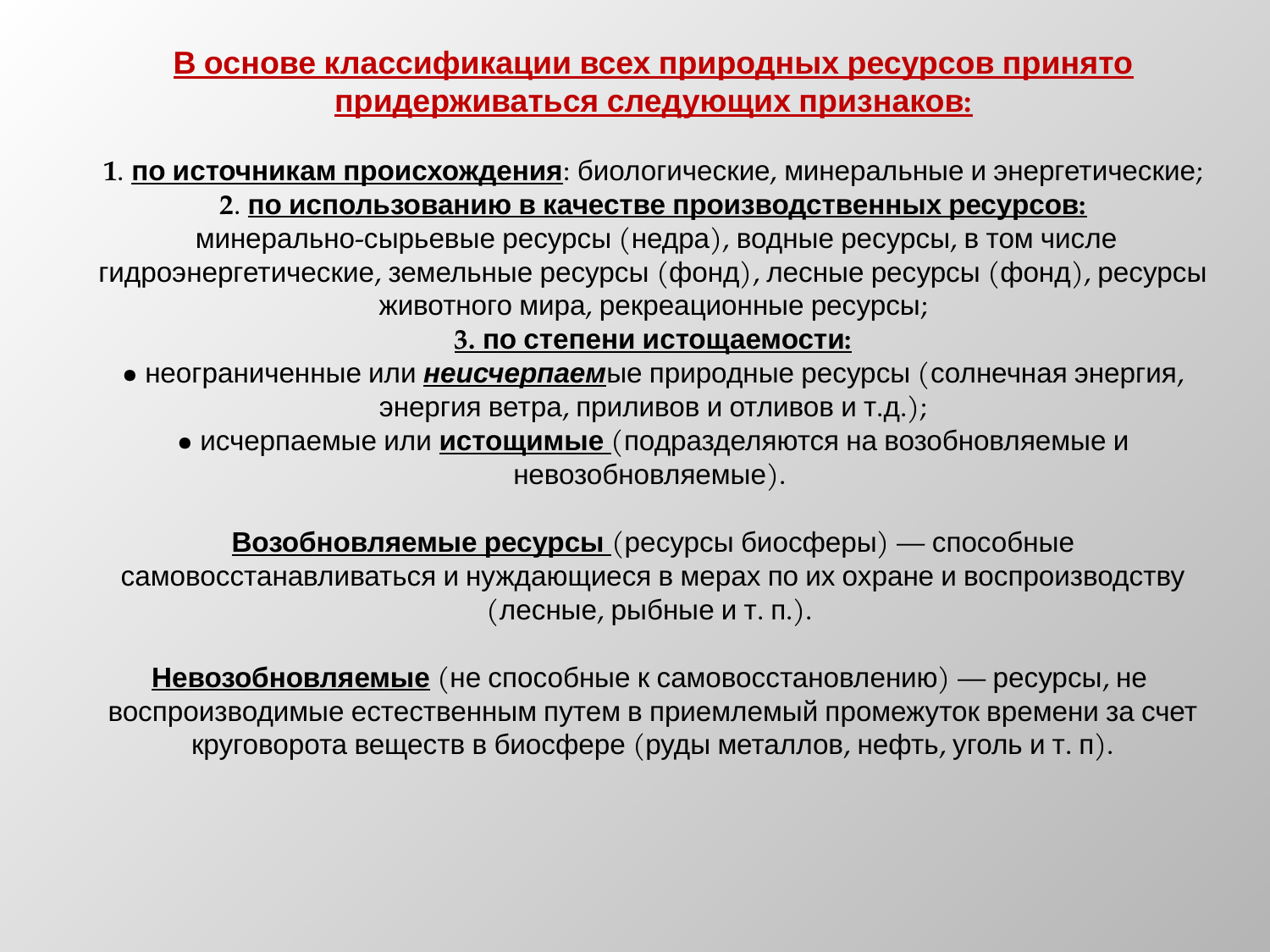

В основе классификации всех природных ресурсов принято придерживаться следующих признаков:

1. по источникам происхождения: биологические, минеральные и энергетические;
2. по использованию в качестве производственных ресурсов:
 минерально-сырьевые ресурсы (недра), водные ресурсы, в том числе гидроэнергетические, земельные ресурсы (фонд), лесные ресурсы (фонд), ресурсы животного мира, рекреационные ресурсы;
3. по степени истощаемости:
• неограниченные или неисчерпаемые природные ресурсы (солнечная энергия, энергия ветра, приливов и отливов и т.д.);
• исчерпаемые или истощимые (подразделяются на возобновляемые и невозобновляемые).

Возобновляемые ресурсы (ресурсы биосферы) — способные самовосстанавливаться и нуждающиеся в мерах по их охране и воспроизводству (лесные, рыбные и т. п.).

Невозобновляемые (не способные к самовосстановлению) — ресурсы, не  воспроизводимые естественным путем в приемлемый промежуток времени за счет круговорота веществ в биосфере (руды металлов, нефть, уголь и т. п).